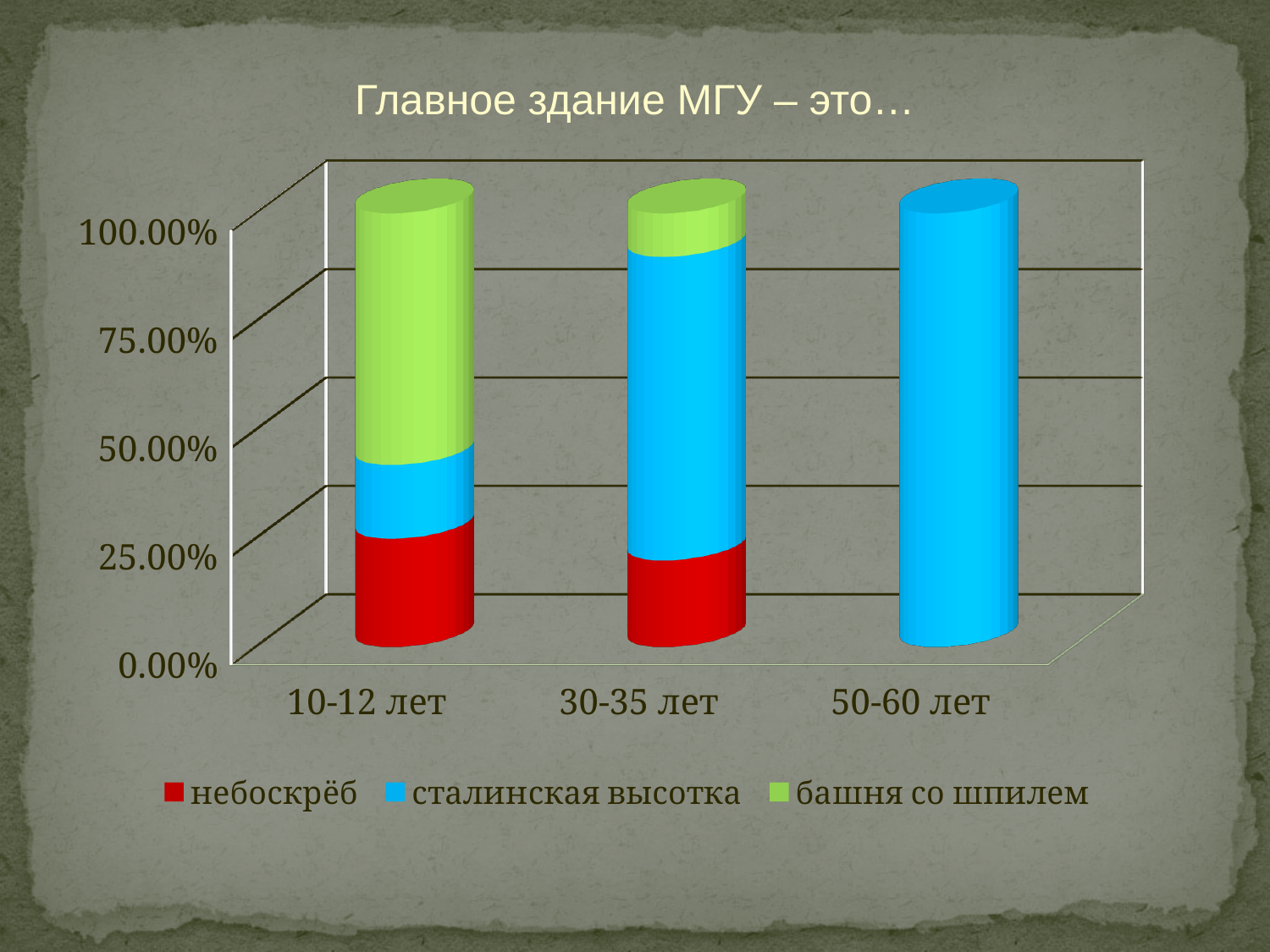

Главное здание МГУ – это…

[unsupported chart]